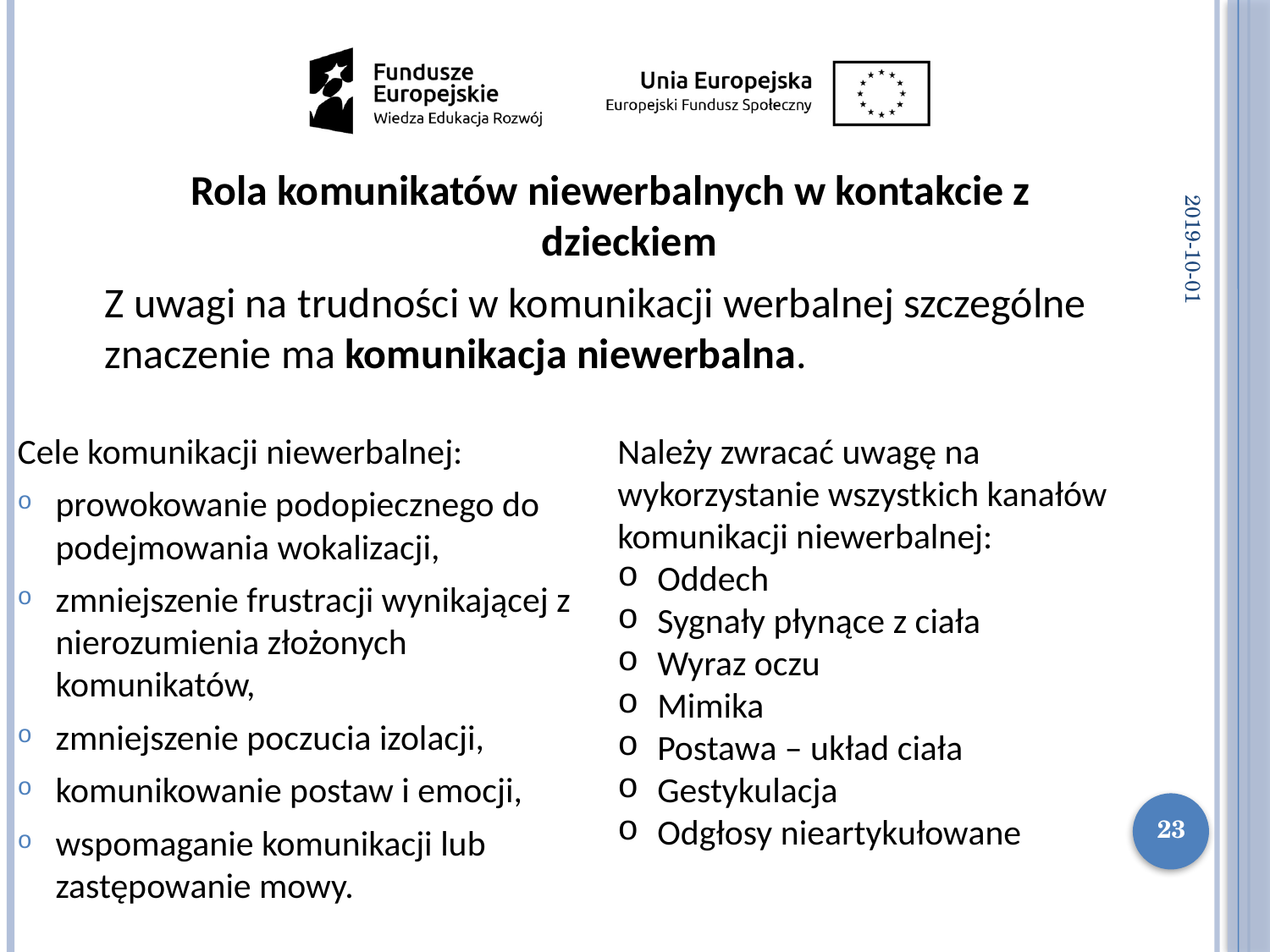

2019-10-01
Rola komunikatów niewerbalnych w kontakcie z dzieckiem
Z uwagi na trudności w komunikacji werbalnej szczególne znaczenie ma komunikacja niewerbalna.

Cele komunikacji niewerbalnej:
prowokowanie podopiecznego do podejmowania wokalizacji,
zmniejszenie frustracji wynikającej z nierozumienia złożonych komunikatów,
zmniejszenie poczucia izolacji,
komunikowanie postaw i emocji,
wspomaganie komunikacji lub zastępowanie mowy.
Należy zwracać uwagę na wykorzystanie wszystkich kanałów komunikacji niewerbalnej:
Oddech
Sygnały płynące z ciała
Wyraz oczu
Mimika
Postawa – układ ciała
Gestykulacja
Odgłosy nieartykułowane

23